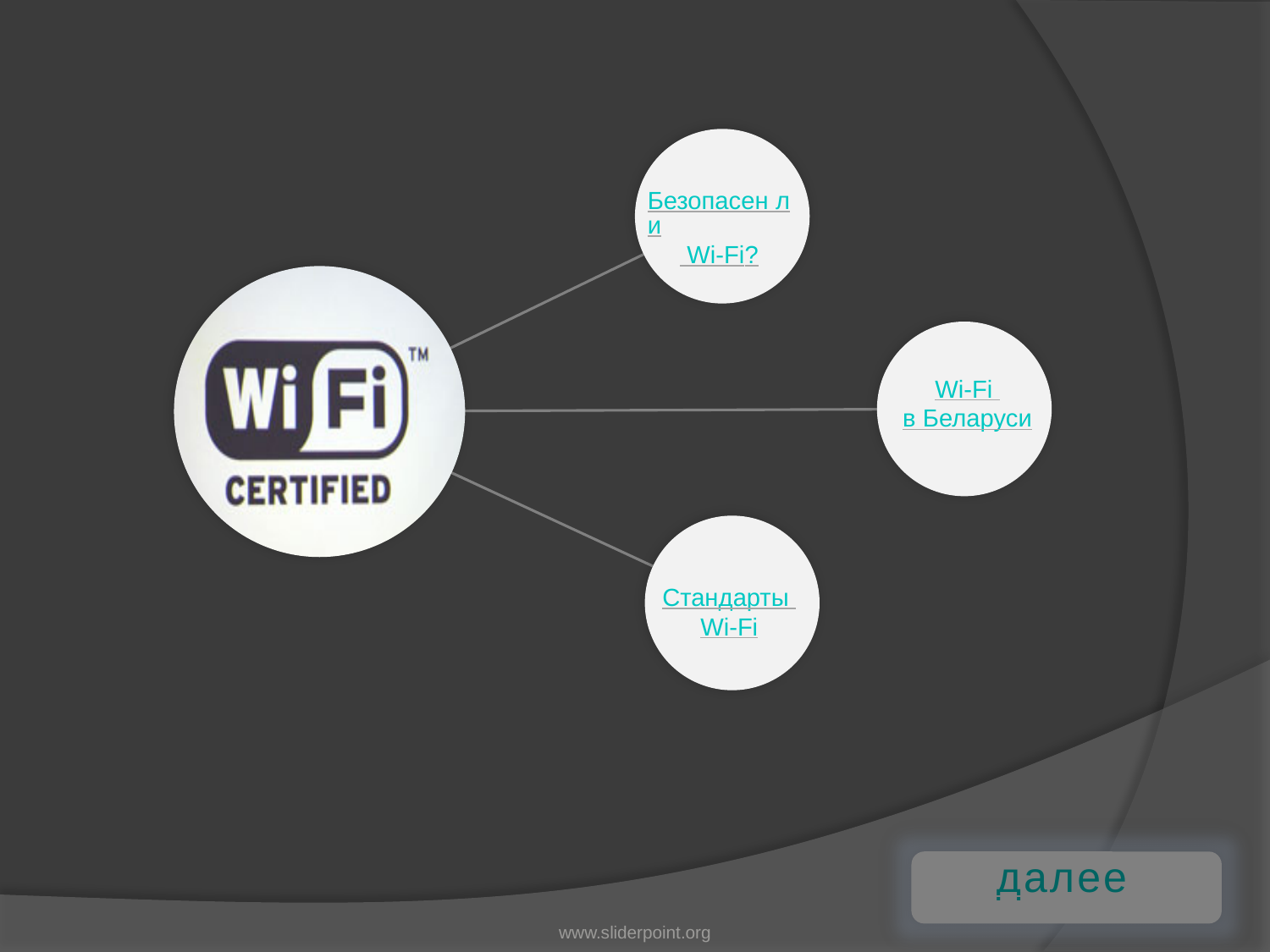

#

Безопасен ли Wi-Fi?
Wi-Fi в Беларуси
Стандарты Wi-Fi
далее

www.sliderpoint.org